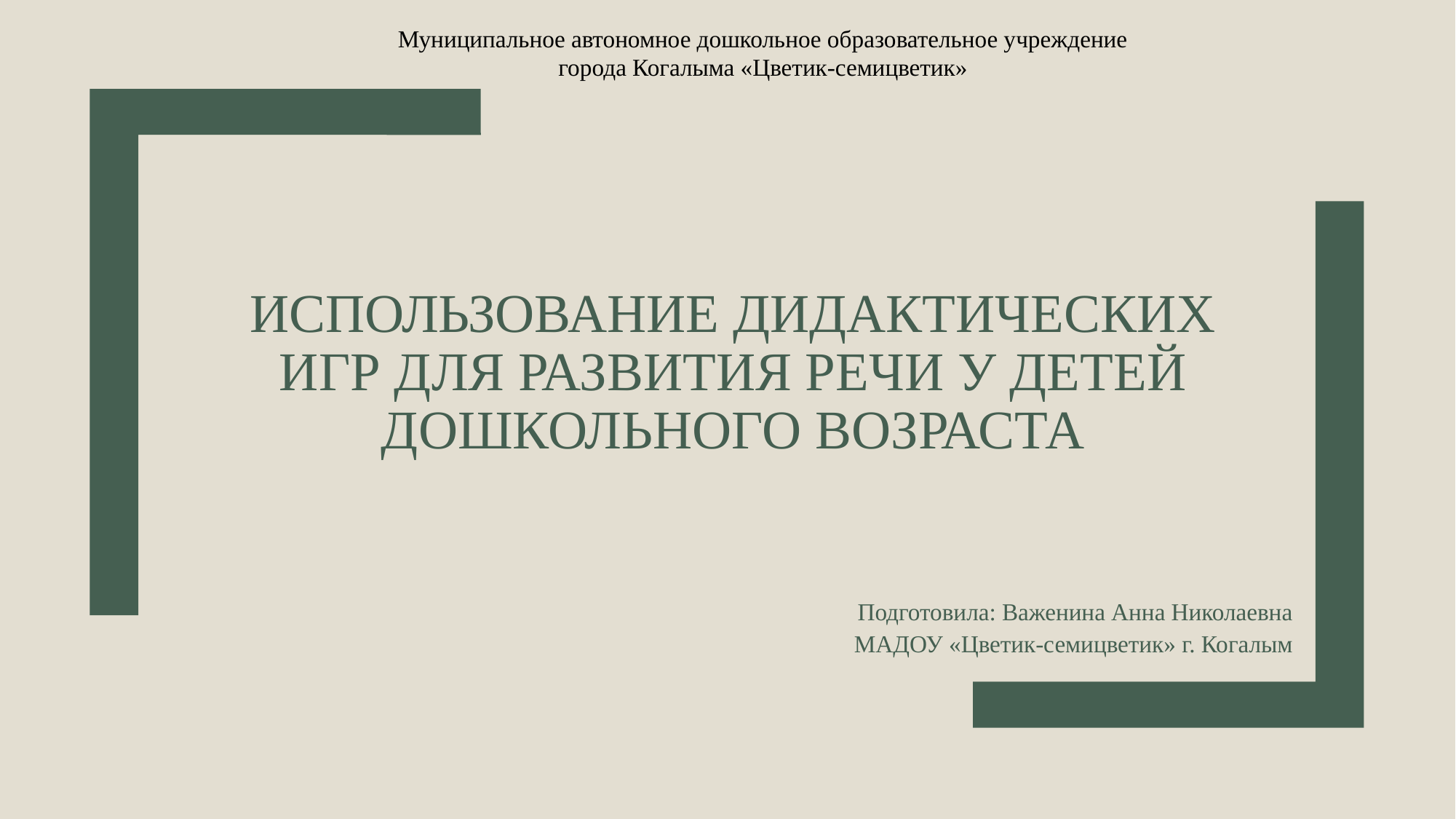

Муниципальное автономное дошкольное образовательное учреждение
города Когалыма «Цветик-семицветик»
# Использование дидактических игр для развития речи у детей дошкольного возраста
Подготовила: Важенина Анна Николаевна
МАДОУ «Цветик-семицветик» г. Когалым